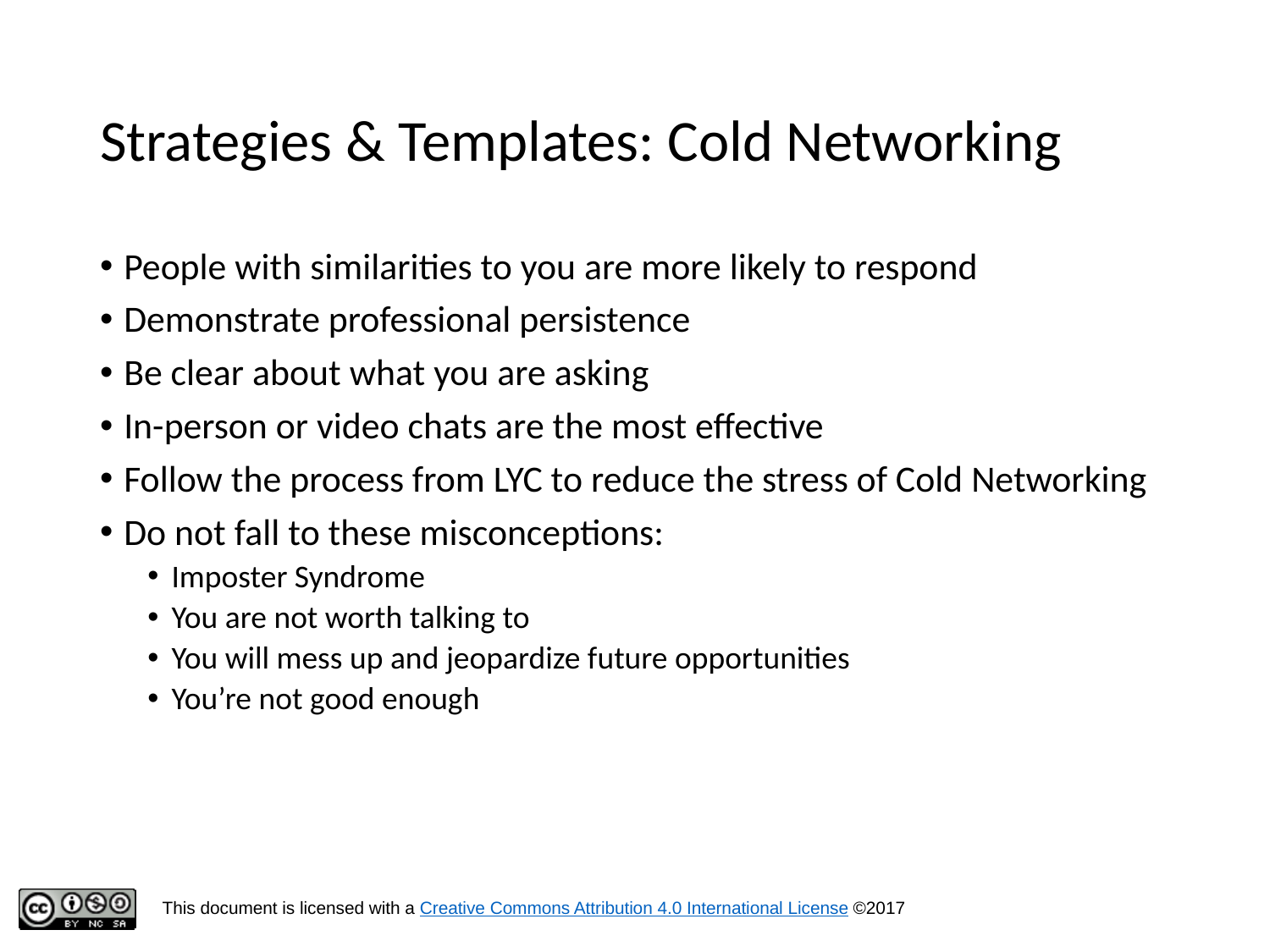

# Strategies & Templates: Cold Networking
People with similarities to you are more likely to respond
Demonstrate professional persistence
Be clear about what you are asking
In-person or video chats are the most effective
Follow the process from LYC to reduce the stress of Cold Networking
Do not fall to these misconceptions:
Imposter Syndrome
You are not worth talking to
You will mess up and jeopardize future opportunities
You’re not good enough